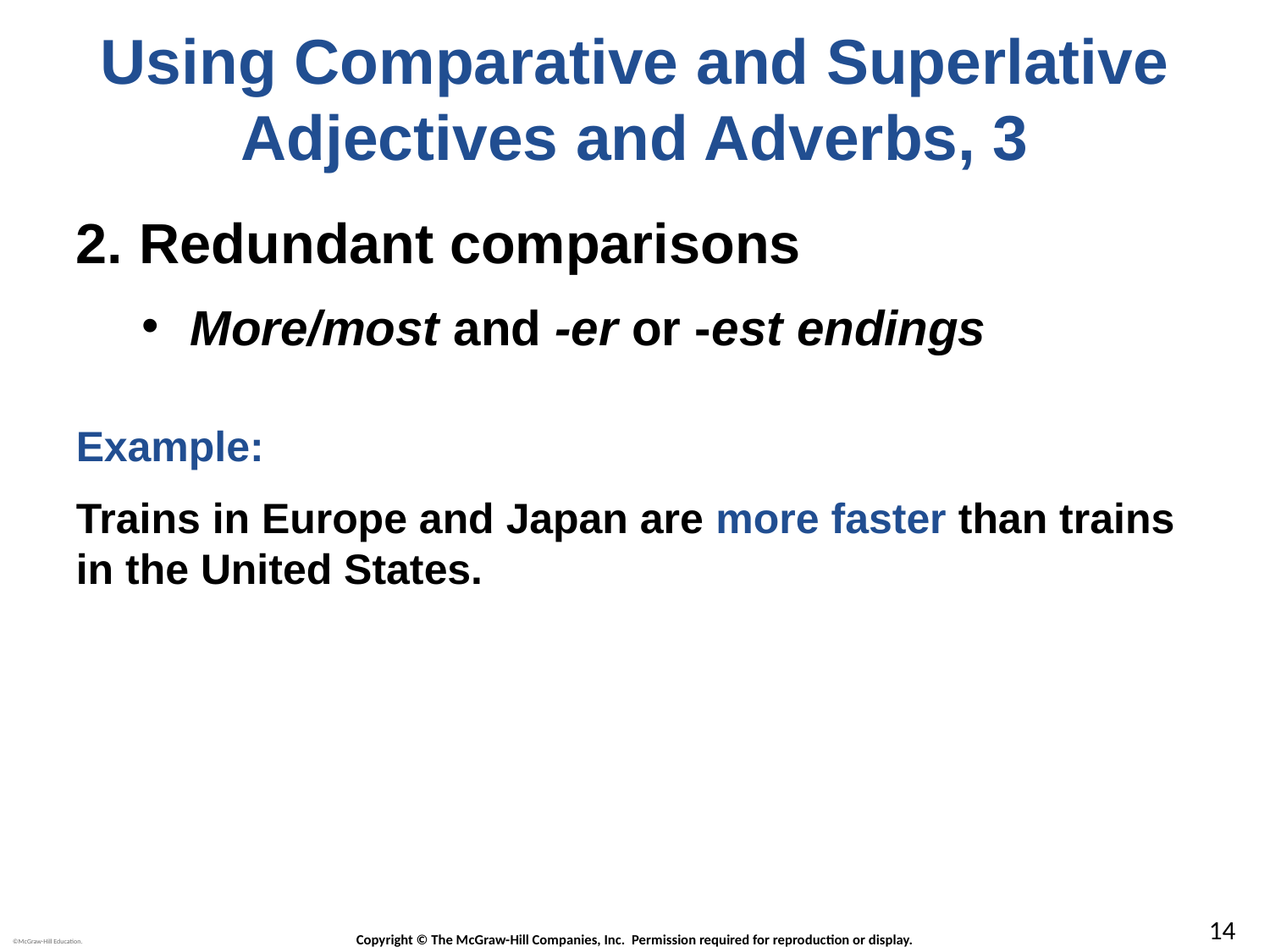

# Using Comparative and Superlative Adjectives and Adverbs, 3
Redundant comparisons
More/most and -er or -est endings
Example:
Trains in Europe and Japan are more faster than trains in the United States.